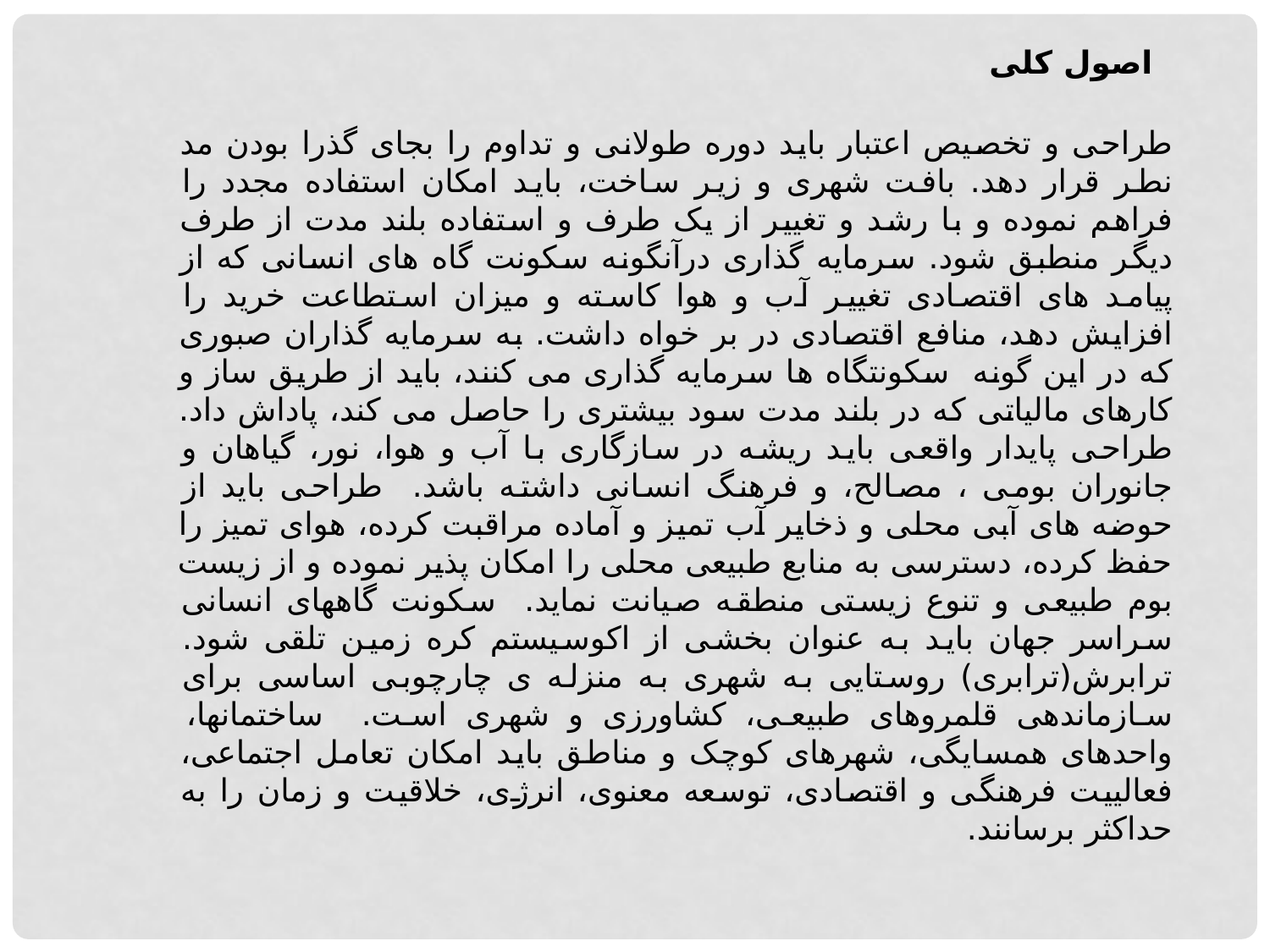

اصول کلی
طراحی و تخصیص اعتبار باید دوره طولانی و تداوم را بجای گذرا بودن مد نطر قرار دهد. بافت شهری و زیر ساخت، باید امکان استفاده مجدد را فراهم نموده و با رشد و تغییر از یک طرف و استفاده بلند مدت از طرف دیگر منطبق شود. سرمایه گذاری درآنگونه سکونت گاه های انسانی که از پیامد های اقتصادی تغییر آب و هوا کاسته و میزان استطاعت خرید را افزایش دهد، منافع اقتصادی در بر خواه داشت. به سرمایه گذاران صبوری که در این گونه  سکونتگاه ها سرمایه گذاری می کنند، باید از طریق ساز و کارهای مالیاتی که در بلند مدت سود بیشتری را حاصل می کند، پاداش داد. طراحی پایدار واقعی باید ریشه در سازگاری با آب و هوا، نور، گیاهان و جانوران بومی ، مصالح، و فرهنگ انسانی داشته باشد.  طراحی باید از حوضه های آبی محلی و ذخایر آب تمیز و آماده مراقبت کرده، هوای تمیز را حفظ کرده، دسترسی به منابع طبیعی محلی را امکان پذیر نموده و از زیست بوم طبیعی و تنوع زیستی منطقه صیانت نماید.  سکونت گاههای انسانی سراسر جهان باید به عنوان بخشی از اکوسیستم کره زمین تلقی شود. ترابرش(ترابری) روستایی به شهری به منزله ی چارچوبی اساسی برای سازماندهی قلمروهای طبیعی، کشاورزی و شهری است.  ساختمانها، واحدهای همسایگی، شهرهای کوچک و مناطق باید امکان تعامل اجتماعی، فعالییت فرهنگی و اقتصادی، توسعه معنوی، انرژی، خلاقیت و زمان را به حداکثر برسانند.